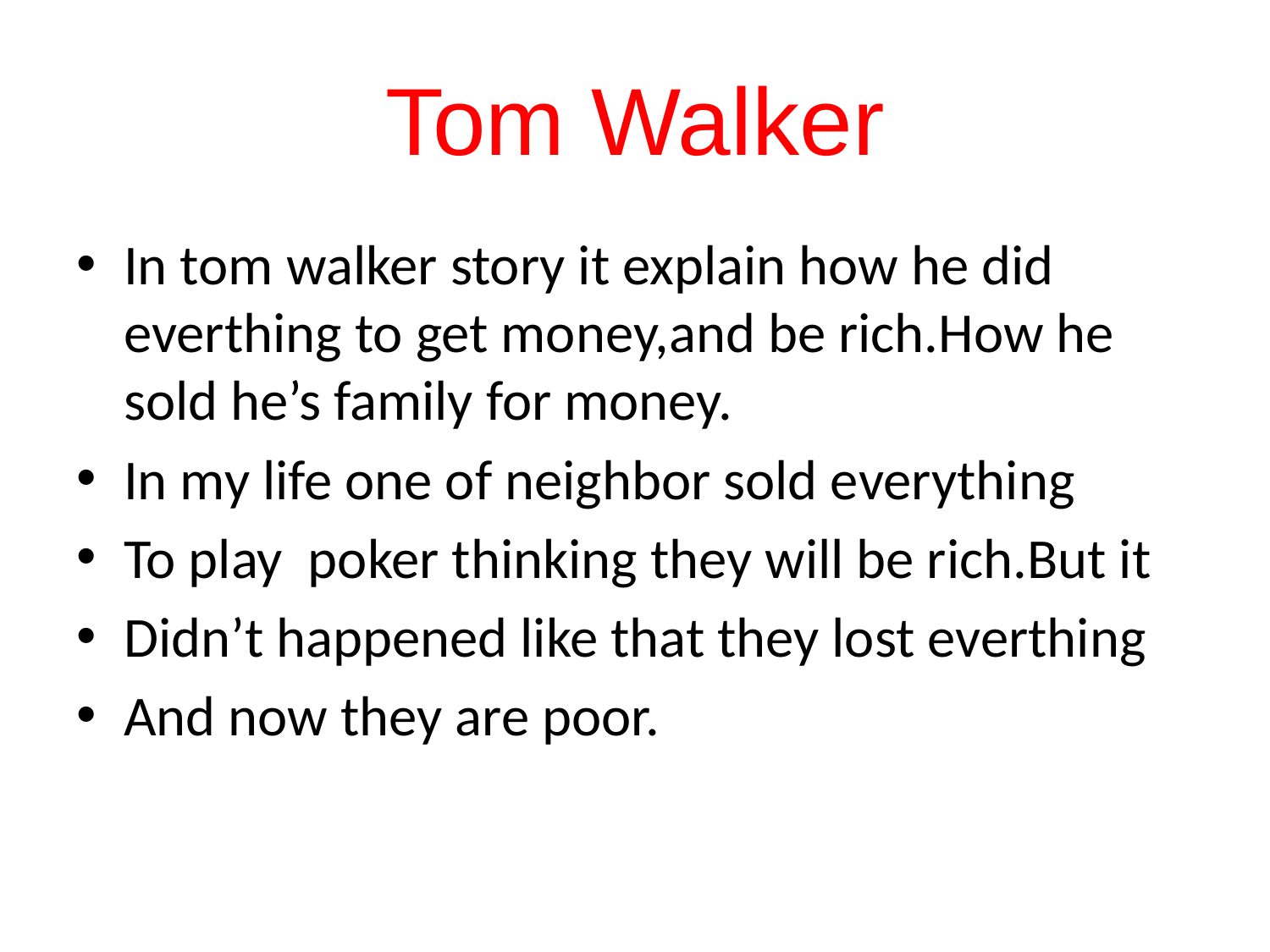

# Tom Walker
In tom walker story it explain how he did everthing to get money,and be rich.How he sold he’s family for money.
In my life one of neighbor sold everything
To play  poker thinking they will be rich.But it
Didn’t happened like that they lost everthing
And now they are poor.